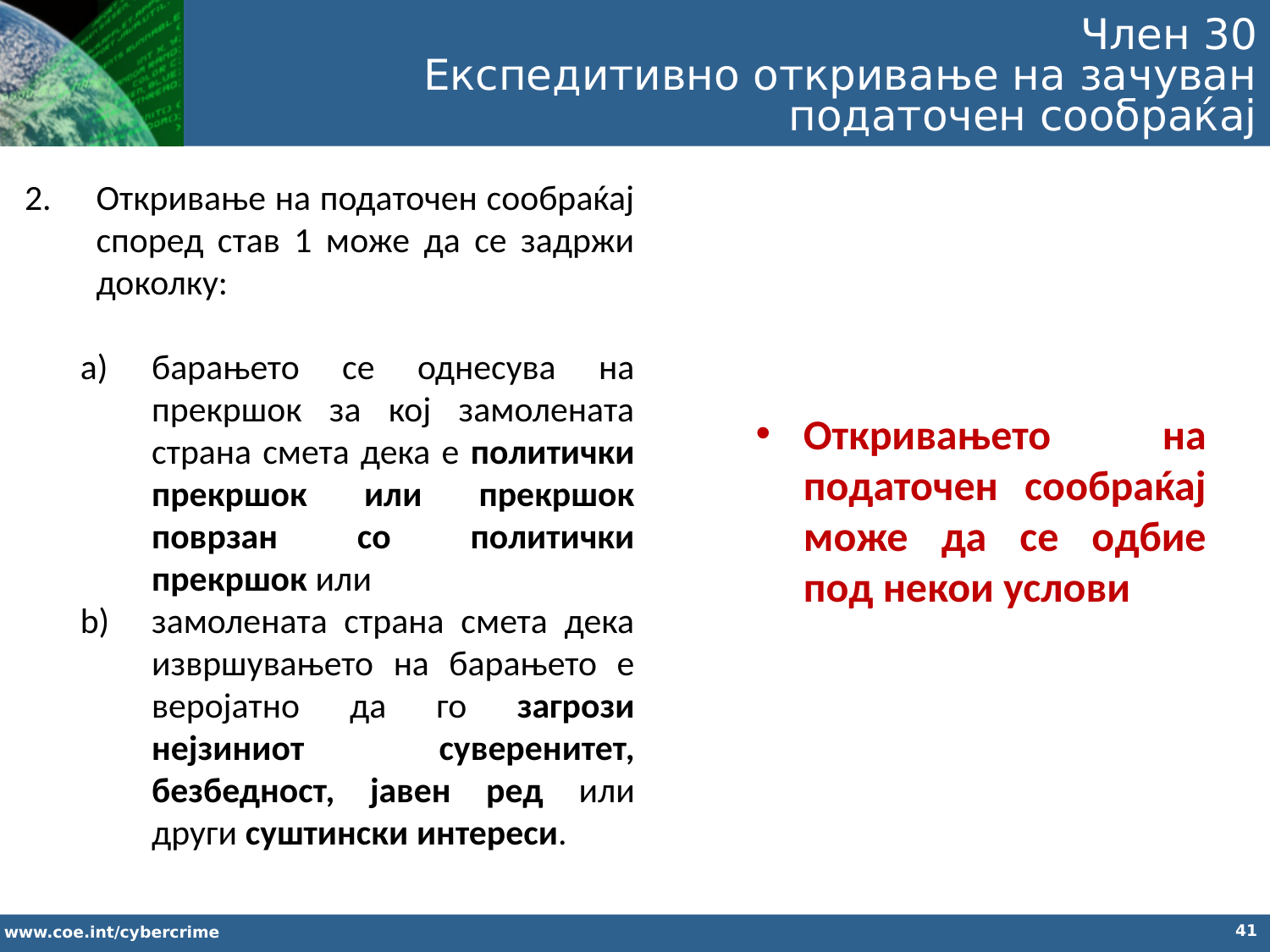

Член 30
Експедитивно откривање на зачуван податочен сообраќај
Откривање на податочен сообраќај според став 1 може да се задржи доколку:

барањето се однесува на прекршок за кој замолената страна смета дека е политички прекршок или прекршок поврзан со политички прекршок или
замолената страна смета дека извршувањето на барањето е веројатно да го загрози нејзиниот суверенитет, безбедност, јавен ред или други суштински интереси.
Откривањето на податочен сообраќај може да се одбие под некои услови
41